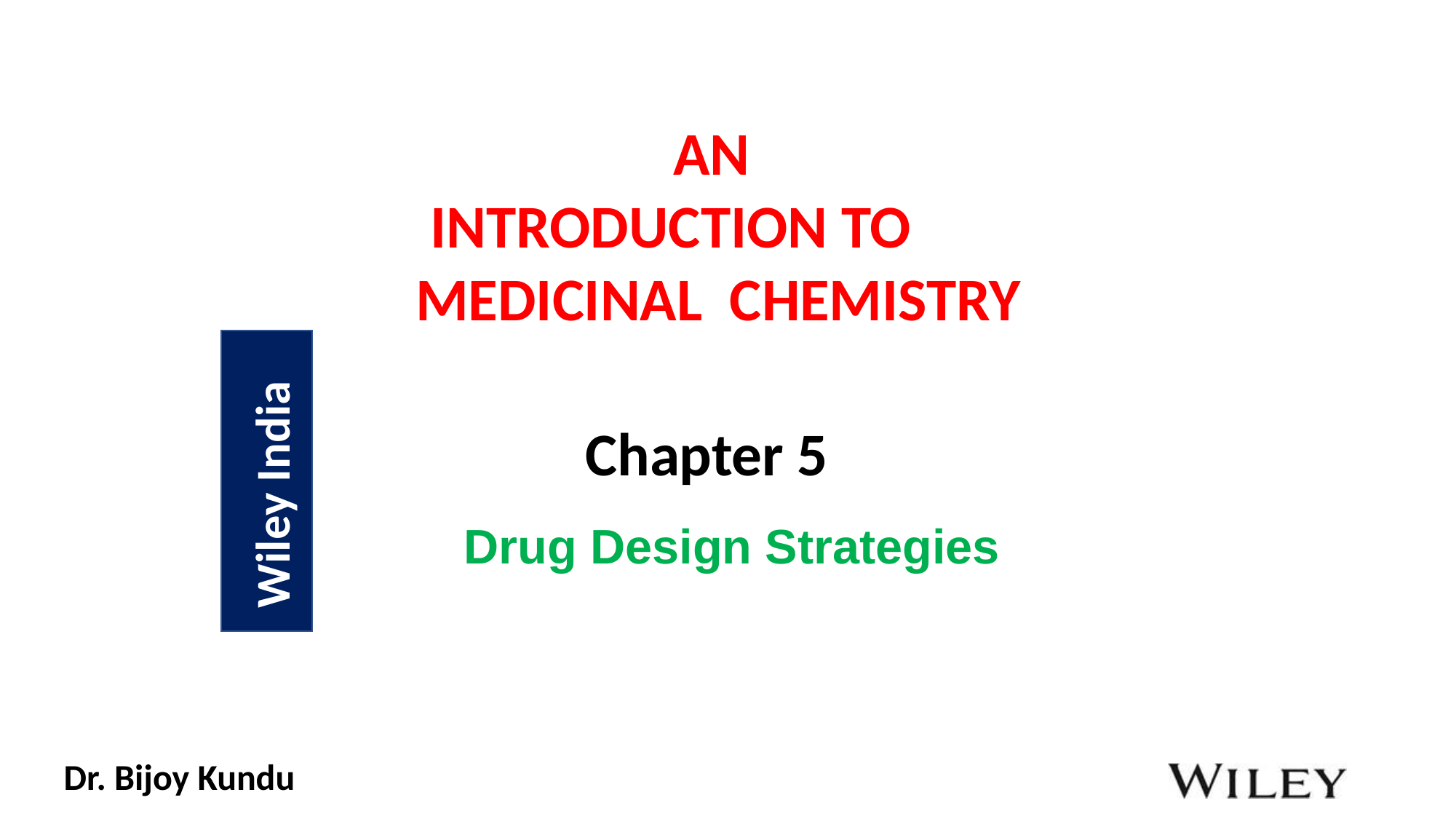

AN
INTRODUCTION TO        MEDICINAL  CHEMISTRY

Chapter 5
Wiley India
Drug Design Strategies
Dr. Bijoy Kundu